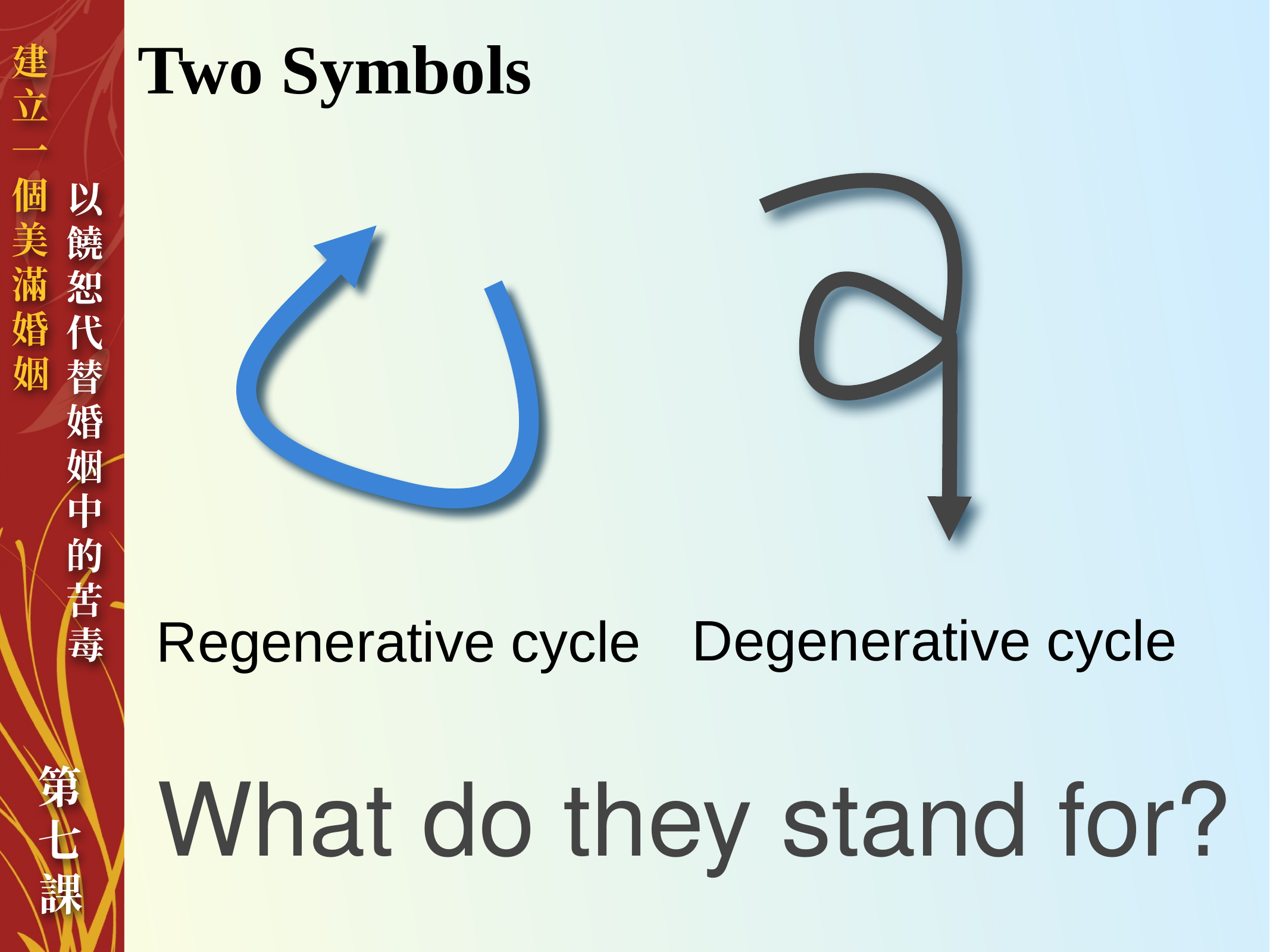

# Two Symbols

Degenerative cycle
Regenerative cycle
What do they stand for?